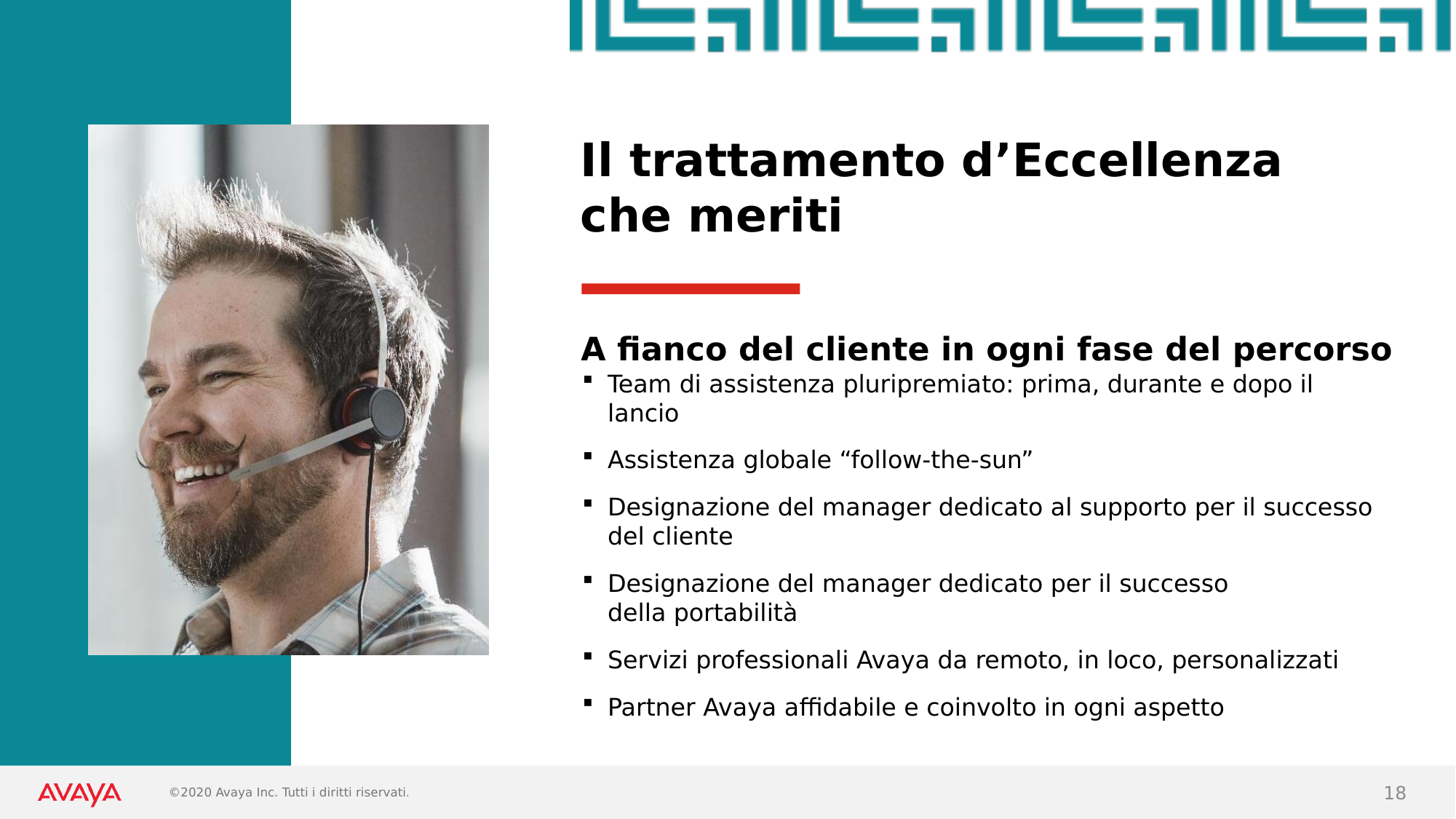

# Il trattamento d’Eccellenza che meriti
A fianco del cliente in ogni fase del percorso
Team di assistenza pluripremiato: prima, durante e dopo il lancio
Assistenza globale “follow-the-sun”
Designazione del manager dedicato al supporto per il successo del cliente
Designazione del manager dedicato per il successo
della portabilità
Servizi professionali Avaya da remoto, in loco, personalizzati
Partner Avaya affidabile e coinvolto in ogni aspetto